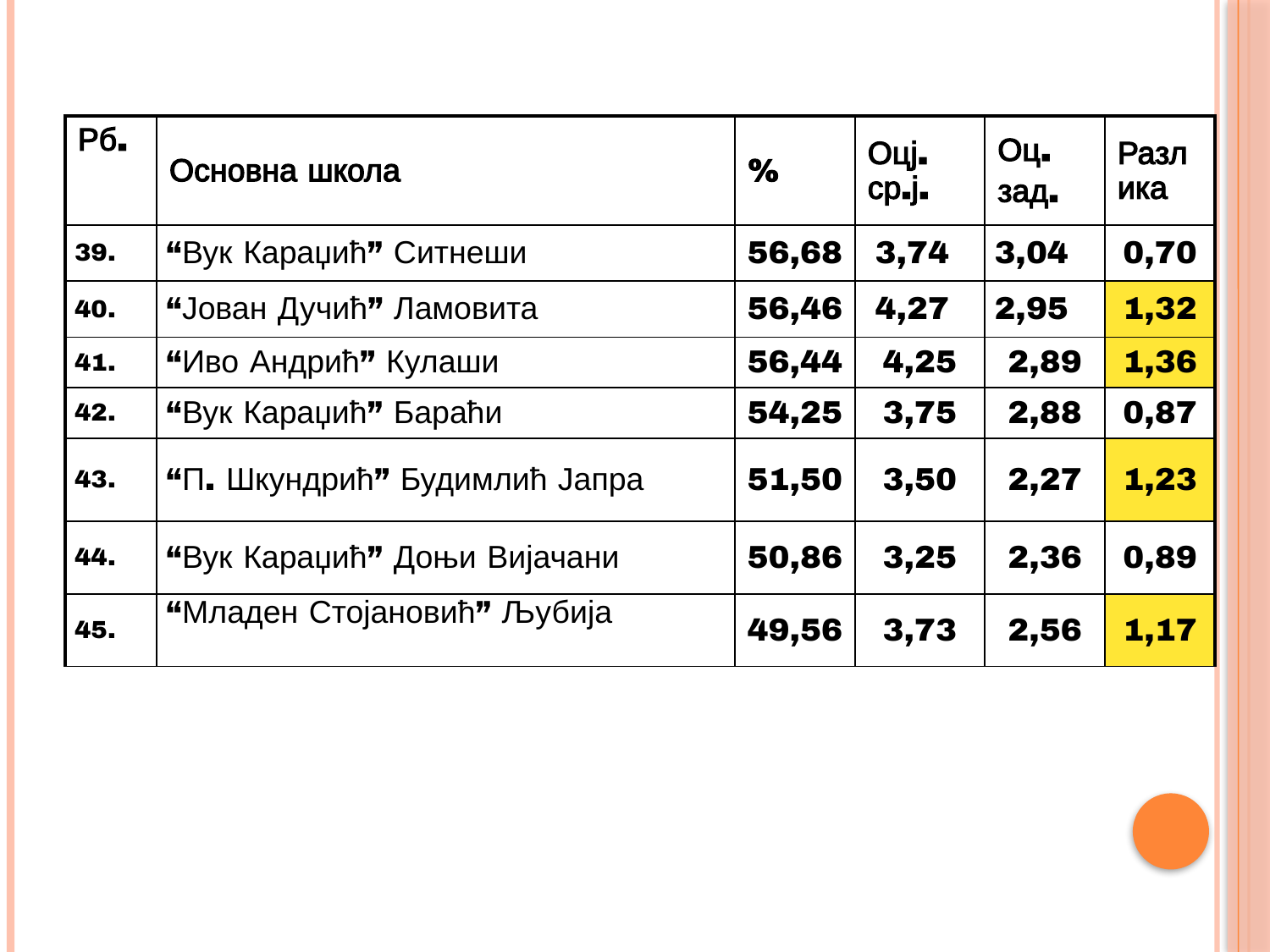

| Рб. | Основна школа | % | Оцј. ср.ј. | Оц. зад. | Разлика |
| --- | --- | --- | --- | --- | --- |
| 39. | “Вук Караџић” Ситнеши | 56,68 | 3,74 | 3,04 | 0,70 |
| 40. | “Јован Дучић” Ламовита | 56,46 | 4,27 | 2,95 | 1,32 |
| 41. | “Иво Андрић” Кулаши | 56,44 | 4,25 | 2,89 | 1,36 |
| 42. | “Вук Караџић” Бараћи | 54,25 | 3,75 | 2,88 | 0,87 |
| 43. | “П. Шкундрић” Будимлић Јапра | 51,50 | 3,50 | 2,27 | 1,23 |
| 44. | “Вук Караџић” Доњи Вијачани | 50,86 | 3,25 | 2,36 | 0,89 |
| 45. | “Младен Стојановић” Љубија | 49,56 | 3,73 | 2,56 | 1,17 |
|  |  |  |  |  |  |
|  |  |  |  |  |  |
|  |  |  |  |  |  |